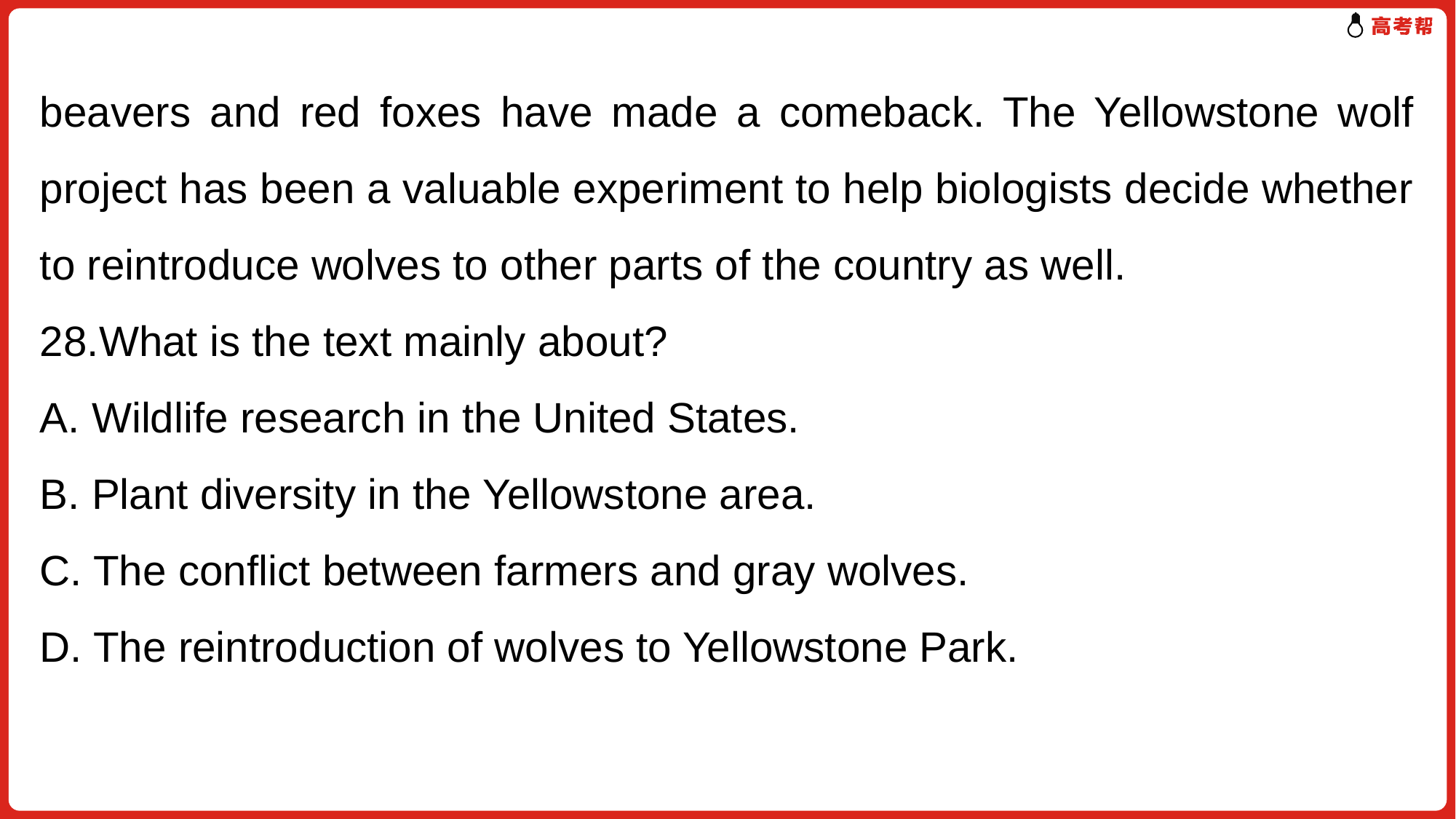

beavers and red foxes have made a comeback. The Yellowstone wolf project has been a valuable experiment to help biologists decide whether to reintroduce wolves to other parts of the country as well.
28.What is the text mainly about?
A. Wildlife research in the United States.
B. Plant diversity in the Yellowstone area.
C. The conflict between farmers and gray wolves.
D. The reintroduction of wolves to Yellowstone Park.